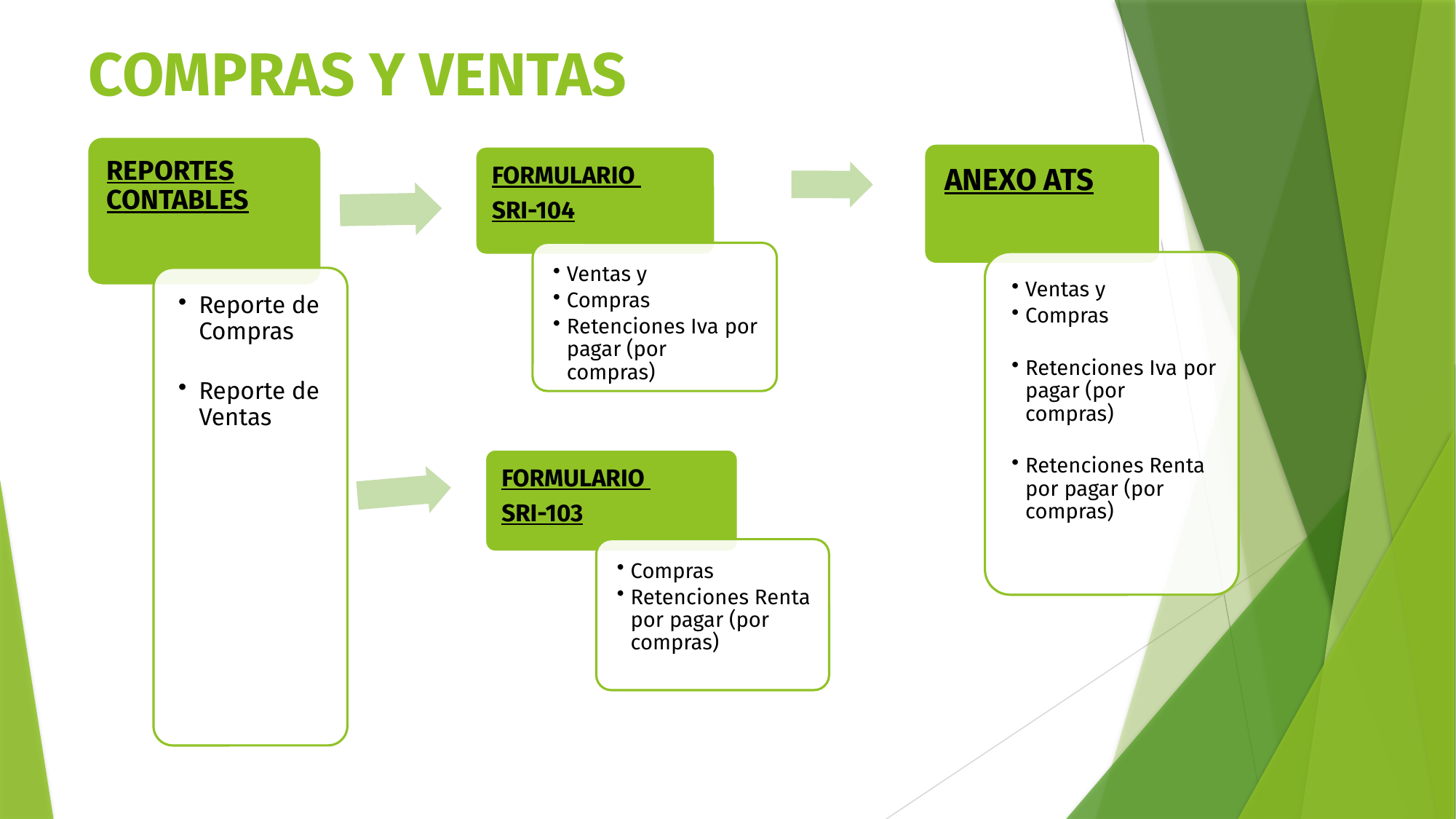

# COMPRAS Y VENTAS
REPORTES CONTABLES
Reporte de Compras

Reporte de Ventas

FORMULARIO
SRI-104
Ventas y
Compras
Retenciones Iva por pagar (por compras)

ANEXO ATS
Ventas y
Compras

Retenciones Iva por pagar (por compras)

Retenciones Renta por pagar (por compras)

FORMULARIO
SRI-103
Compras
Retenciones Renta por pagar (por compras)